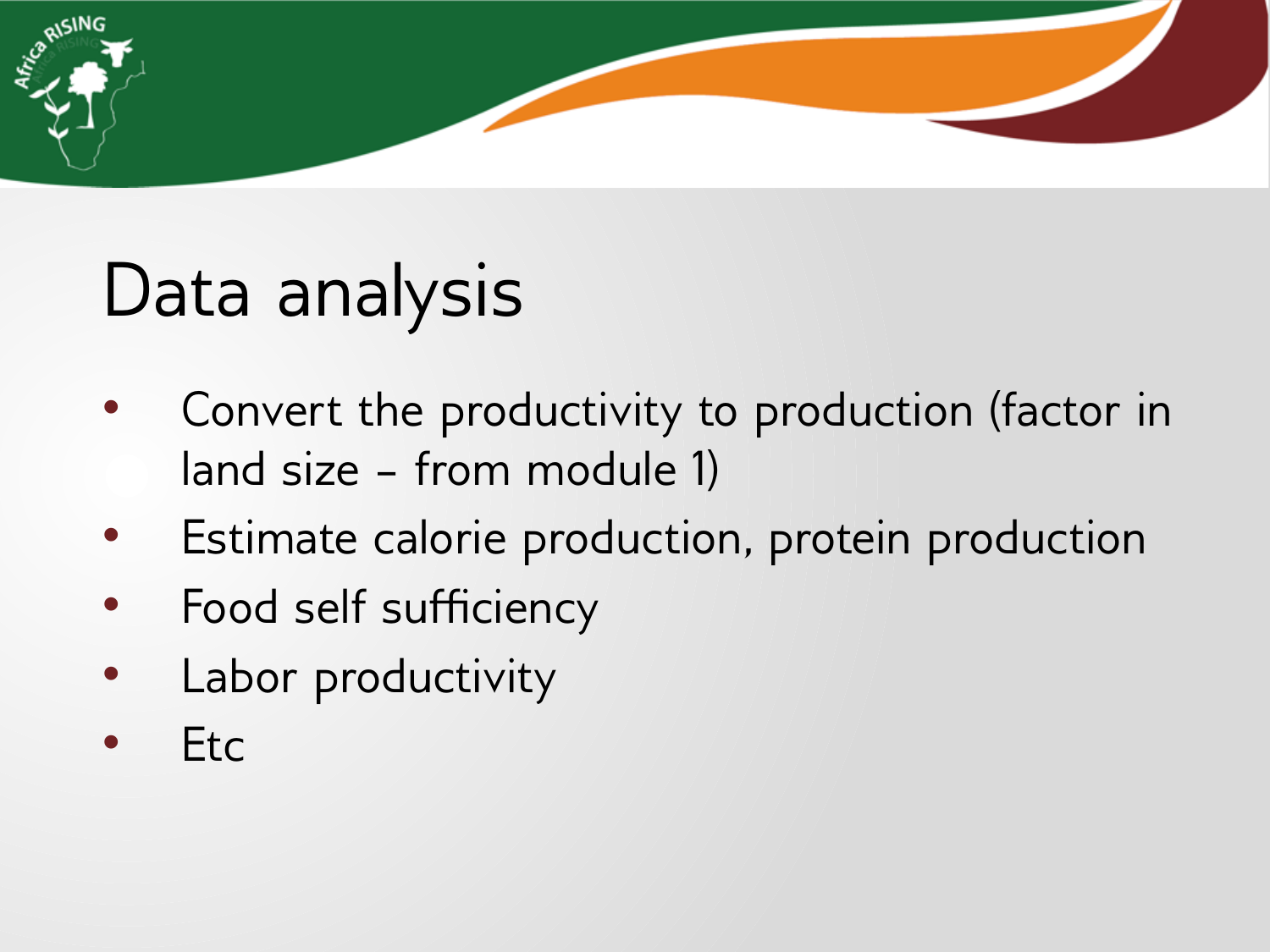

Data analysis
Convert the productivity to production (factor in land size – from module 1)
Estimate calorie production, protein production
Food self sufficiency
Labor productivity
Etc